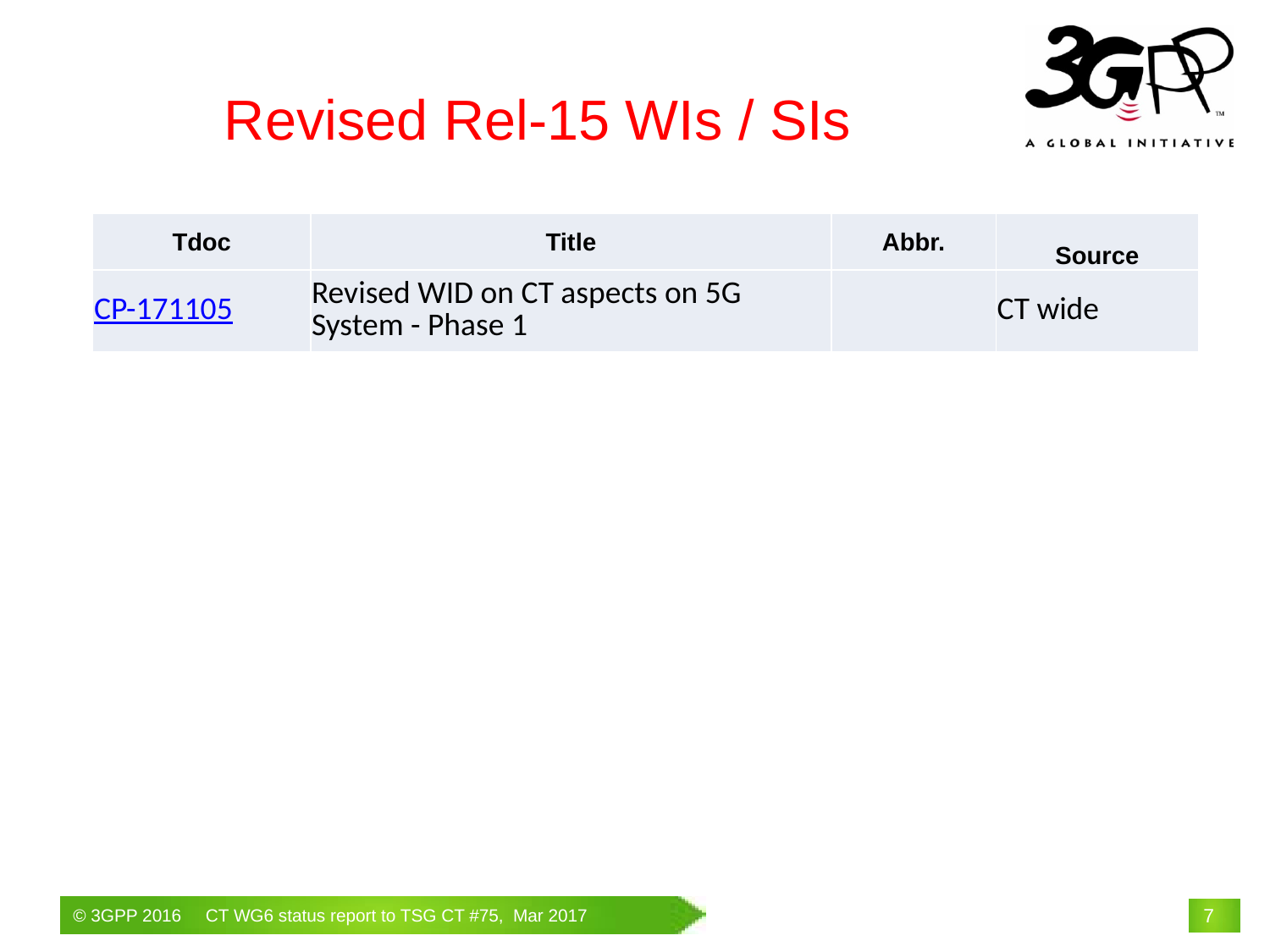

Revised Rel-15 WIs / SIs
| Tdoc | Title | Abbr. | Source |
| --- | --- | --- | --- |
| CP-171105 | Revised WID on CT aspects on 5G System - Phase 1 |  | CT wide |